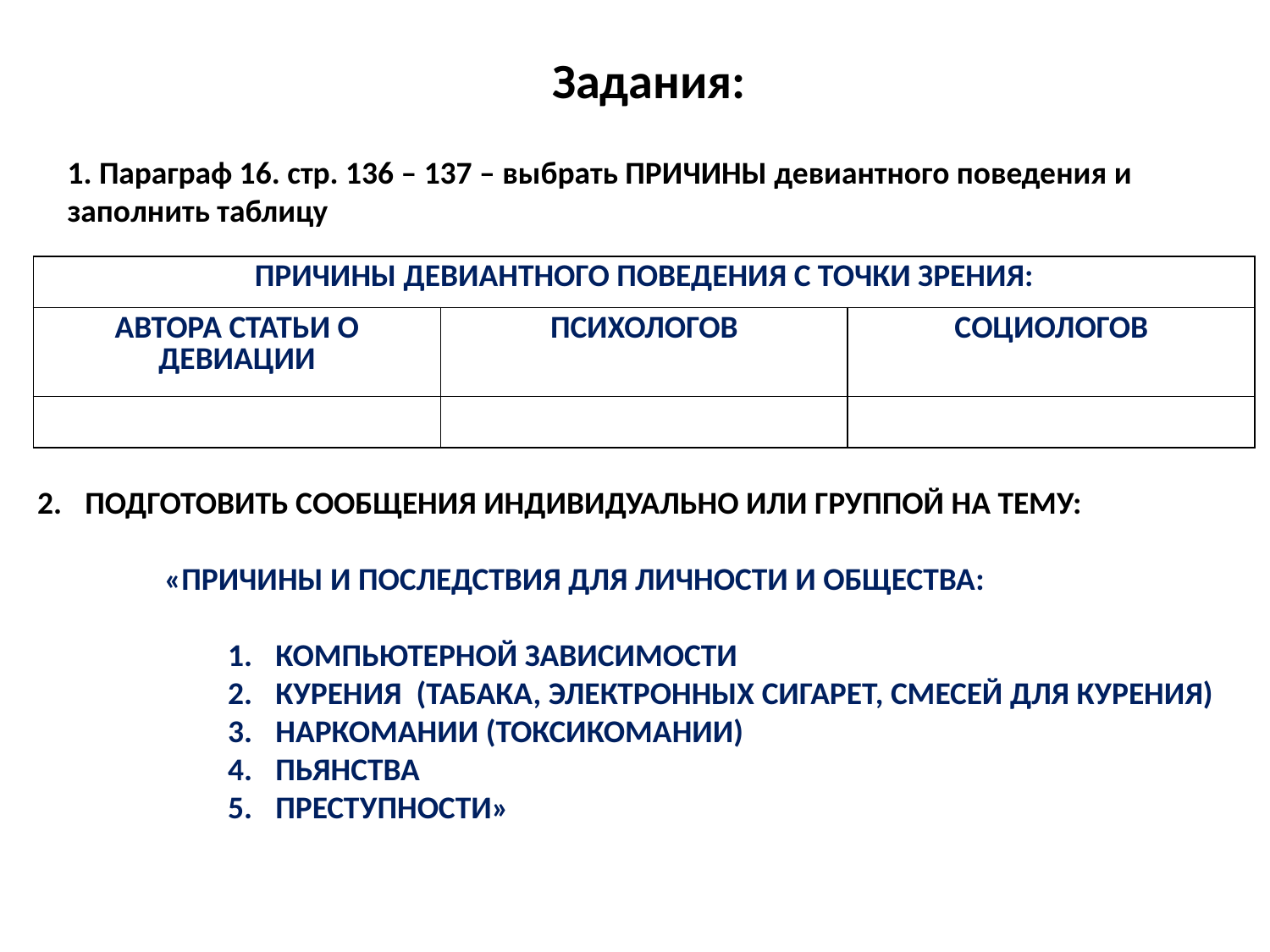

Задания:
1. Параграф 16. стр. 136 – 137 – выбрать ПРИЧИНЫ девиантного поведения и заполнить таблицу
| ПРИЧИНЫ ДЕВИАНТНОГО ПОВЕДЕНИЯ С ТОЧКИ ЗРЕНИЯ: |  |  |
| --- | --- | --- |
| АВТОРА СТАТЬИ О ДЕВИАЦИИ | ПСИХОЛОГОВ | СОЦИОЛОГОВ |
|  |  |  |
ПОДГОТОВИТЬ СООБЩЕНИЯ ИНДИВИДУАЛЬНО ИЛИ ГРУППОЙ НА ТЕМУ:

«ПРИЧИНЫ И ПОСЛЕДСТВИЯ ДЛЯ ЛИЧНОСТИ И ОБЩЕСТВА:

КОМПЬЮТЕРНОЙ ЗАВИСИМОСТИ
КУРЕНИЯ  (ТАБАКА, ЭЛЕКТРОННЫХ СИГАРЕТ, СМЕСЕЙ ДЛЯ КУРЕНИЯ)
НАРКОМАНИИ (ТОКСИКОМАНИИ)
ПЬЯНСТВА
ПРЕСТУПНОСТИ»